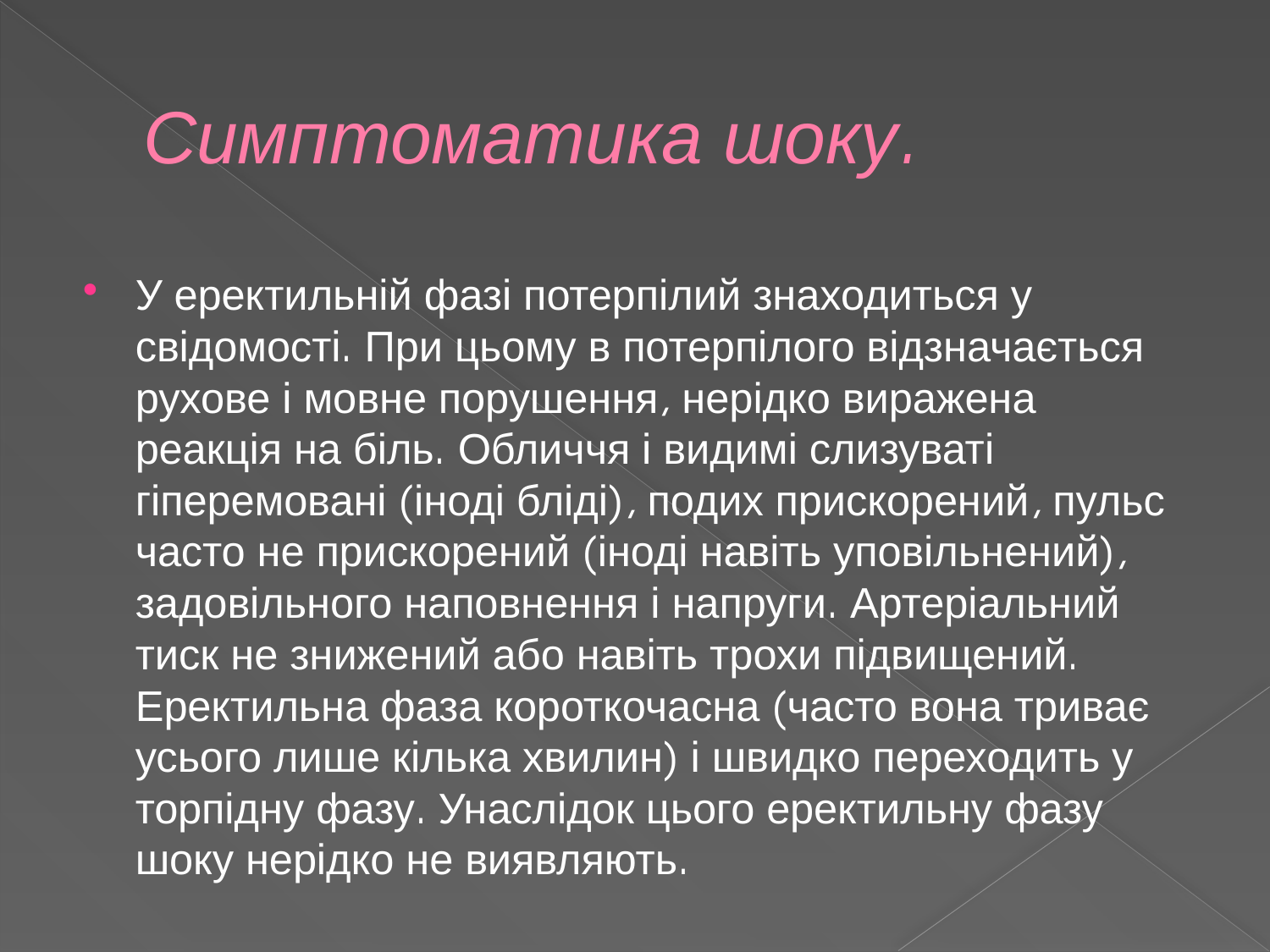

# Симптоматика шоку.
У еректильній фазі потерпілий знаходиться у свідомості. При цьому в потерпілого відзначається рухове і мовне порушення, нерідко виражена реакція на біль. Обличчя і видимі слизуваті гіперемовані (іноді бліді), подих прискорений, пульс часто не прискорений (іноді навіть уповільнений), задовільного наповнення і напруги. Артеріальний тиск не знижений або навіть трохи підвищений. Еректильна фаза короткочасна (часто вона триває усього лише кілька хвилин) і швидко переходить у торпідну фазу. Унаслідок цього еректильну фазу шоку нерідко не виявляють.